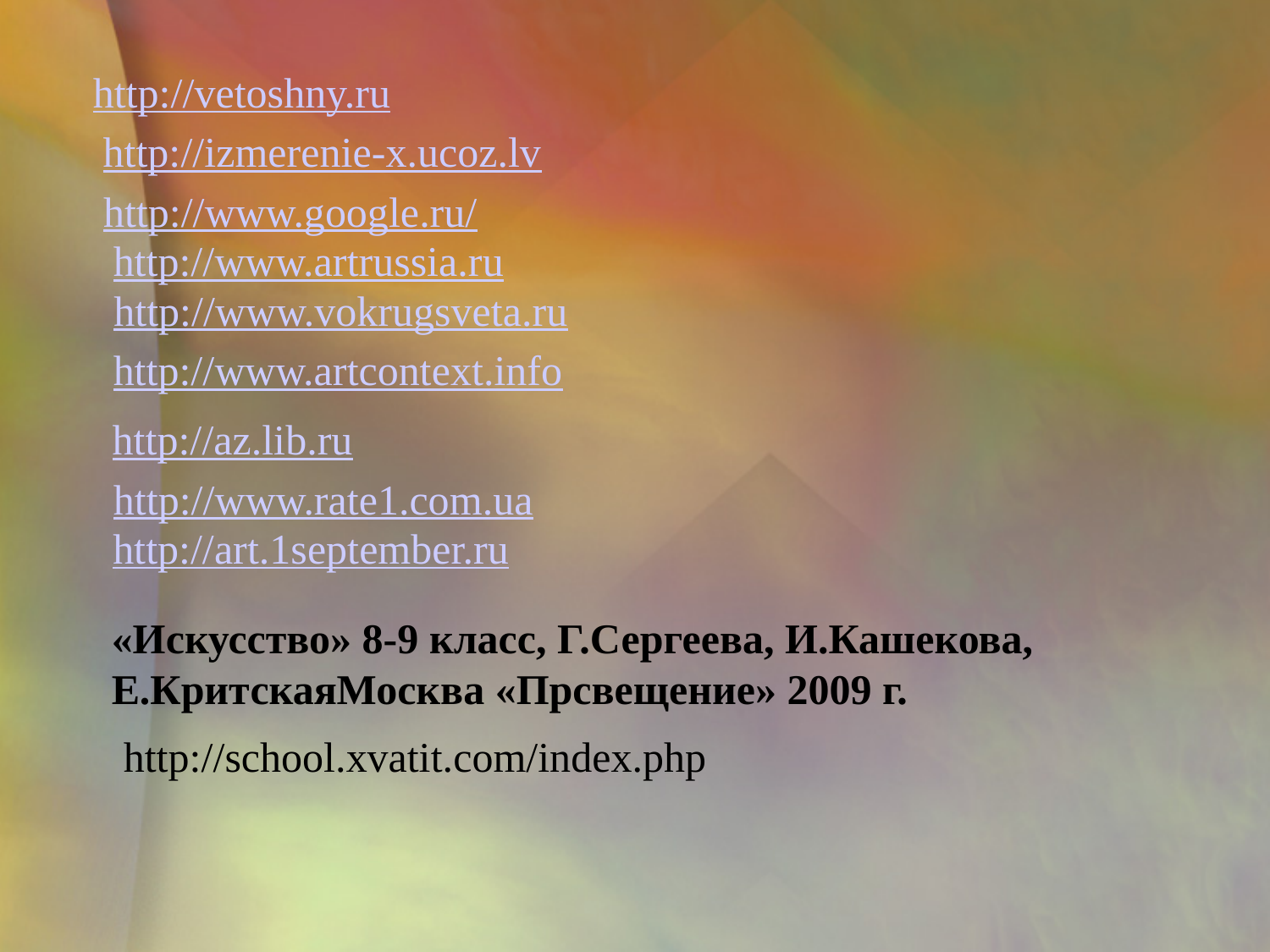

http://vetoshny.ru
http://izmerenie-x.ucoz.lv
http://www.google.ru/
http://www.artrussia.ru
http://www.vokrugsveta.ru
http://www.artcontext.info
http://az.lib.ru
http://www.rate1.com.ua
http://art.1september.ru
«Искусство» 8-9 класс, Г.Сергеева, И.Кашекова, Е.КритскаяМосква «Прсвещение» 2009 г.
http://school.xvatit.com/index.php